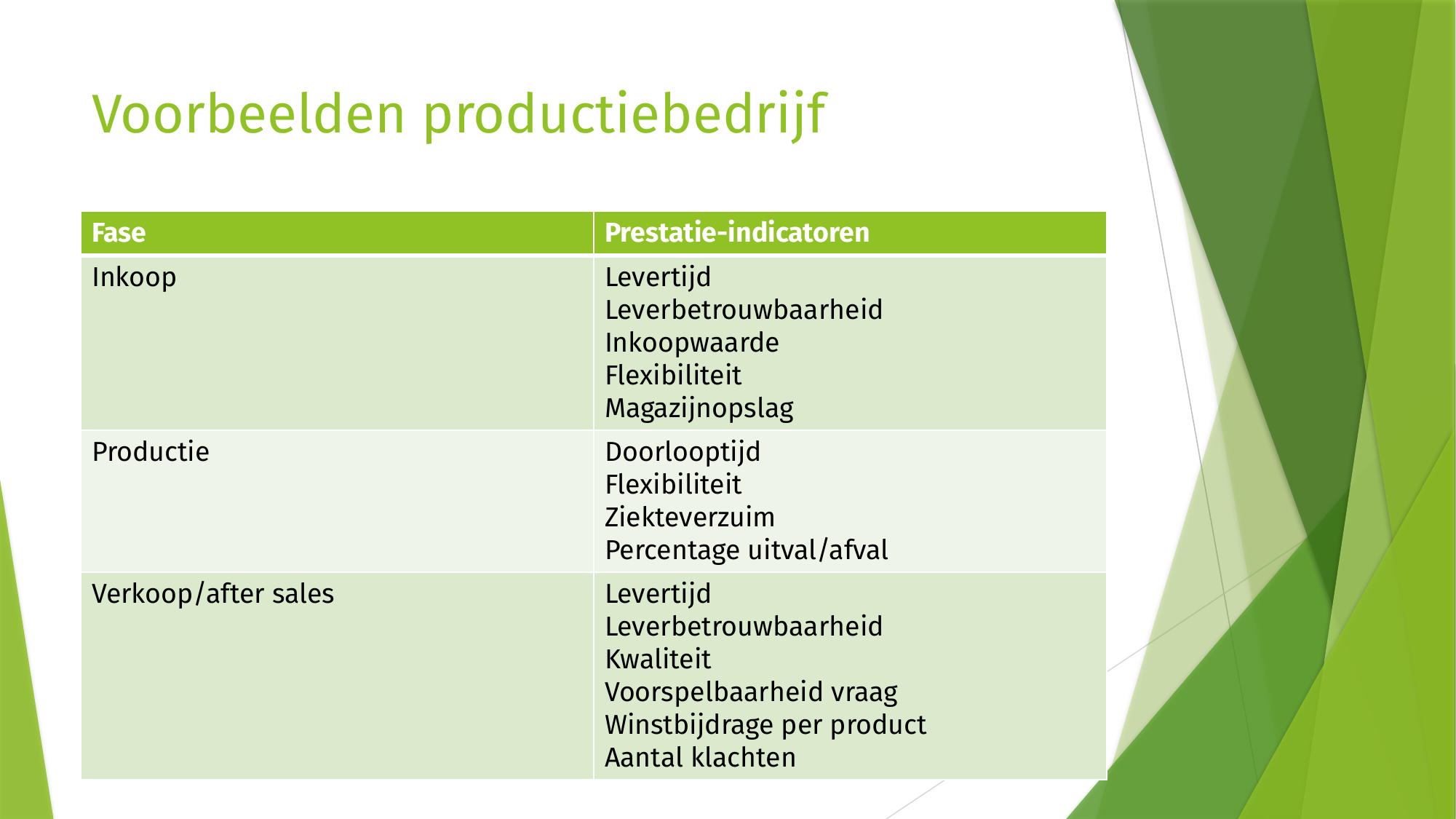

# Voorbeelden productiebedrijf
| Fase | Prestatie-indicatoren |
| --- | --- |
| Inkoop | Levertijd Leverbetrouwbaarheid Inkoopwaarde Flexibiliteit Magazijnopslag |
| Productie | Doorlooptijd Flexibiliteit Ziekteverzuim Percentage uitval/afval |
| Verkoop/after sales | Levertijd Leverbetrouwbaarheid Kwaliteit Voorspelbaarheid vraag Winstbijdrage per product Aantal klachten |